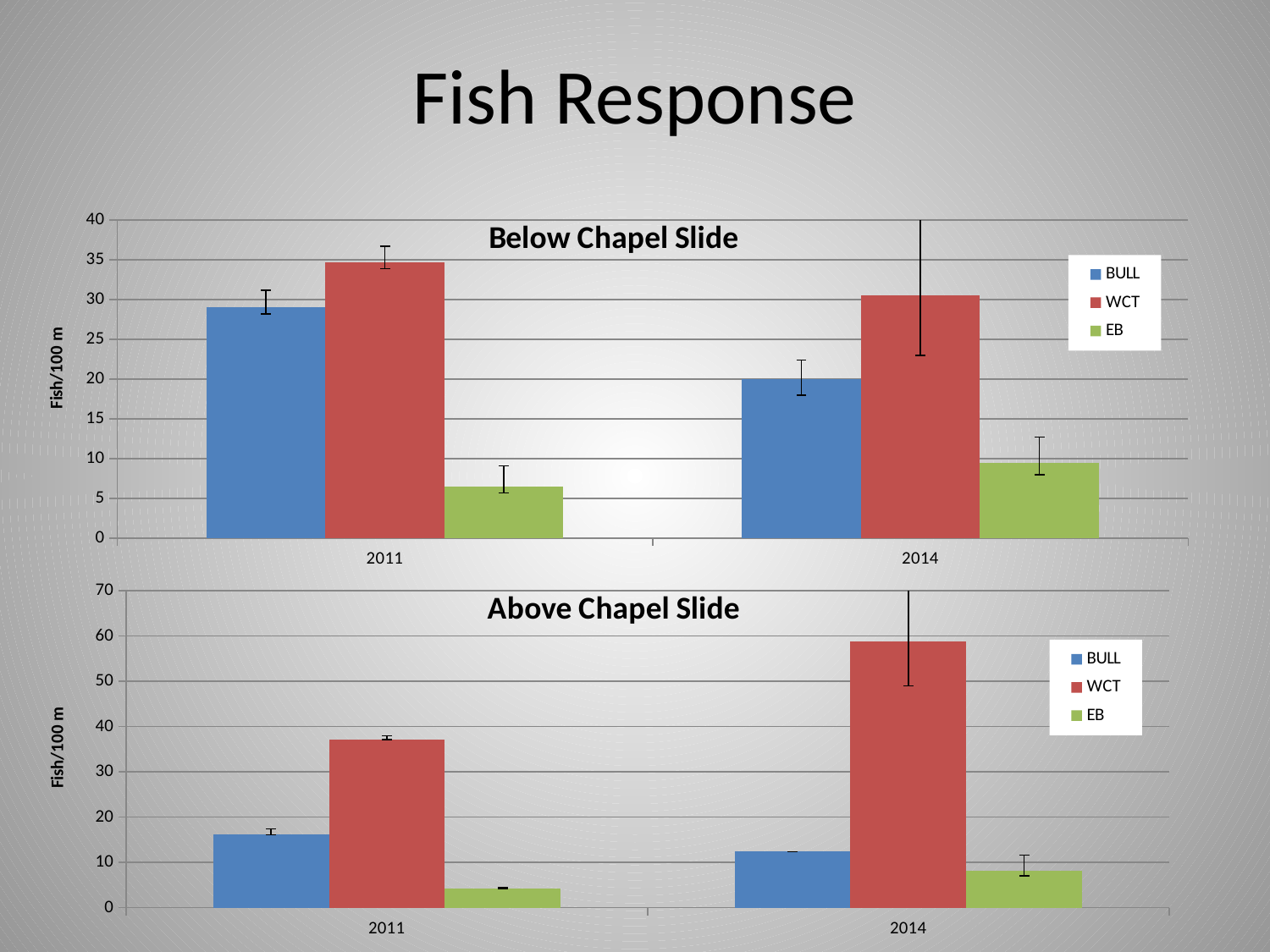

# Fish Response

### Chart: Below Chapel Slide

| Category | BULL | WCT | EB |
|---|---|---|---|
| 2011 | 29.0 | 34.7 | 6.5 |
| 2014 | 20.0 | 30.5 | 9.5 |

### Chart: Above Chapel Slide

| Category |  |  |  |
|---|---|---|---|
| 2011 | 16.1 | 37.1 | 4.2 |
| 2014 | 12.4 | 58.8 | 8.200000000000001 |